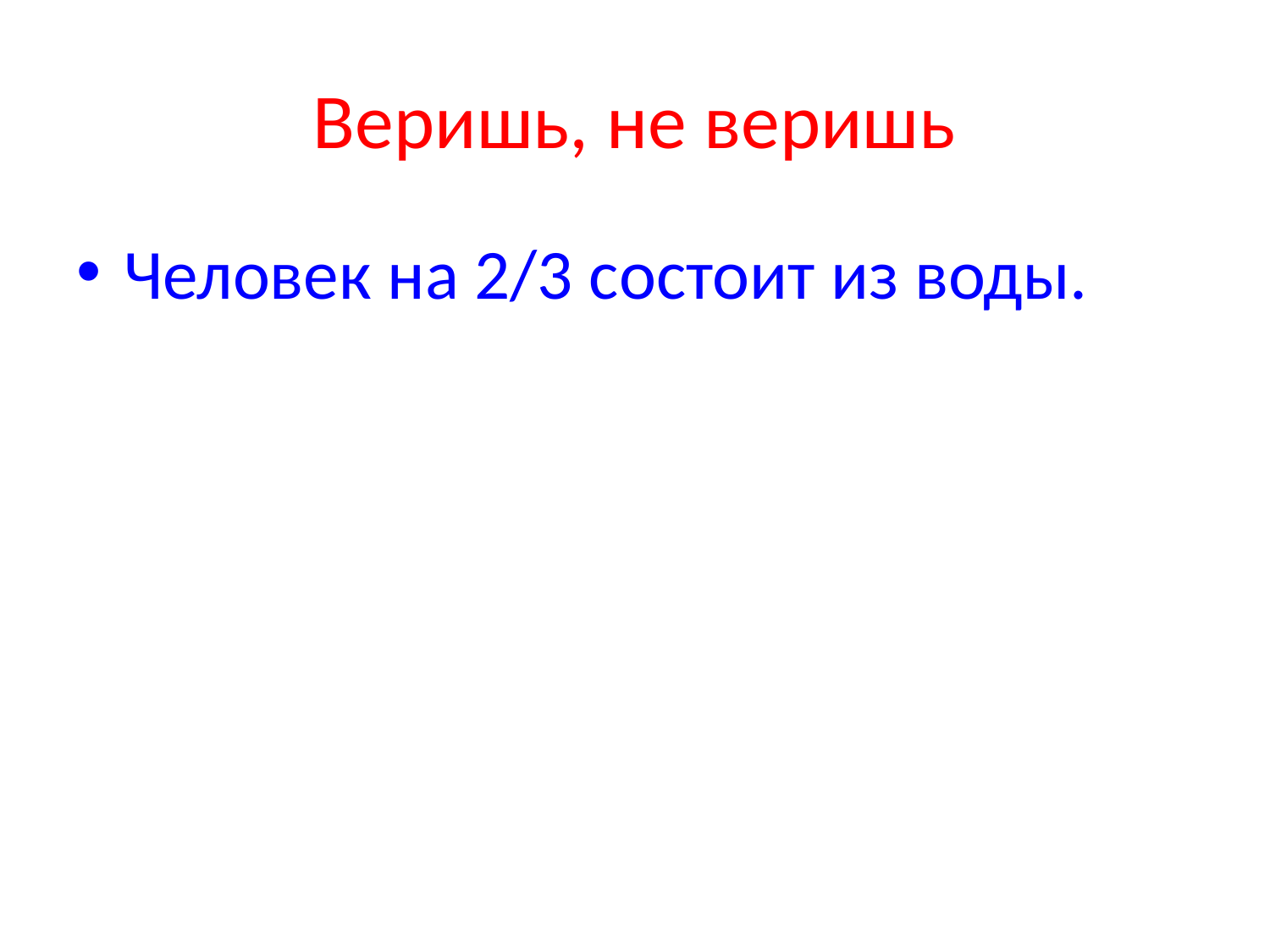

# Веришь, не веришь
Человек на 2/3 состоит из воды.